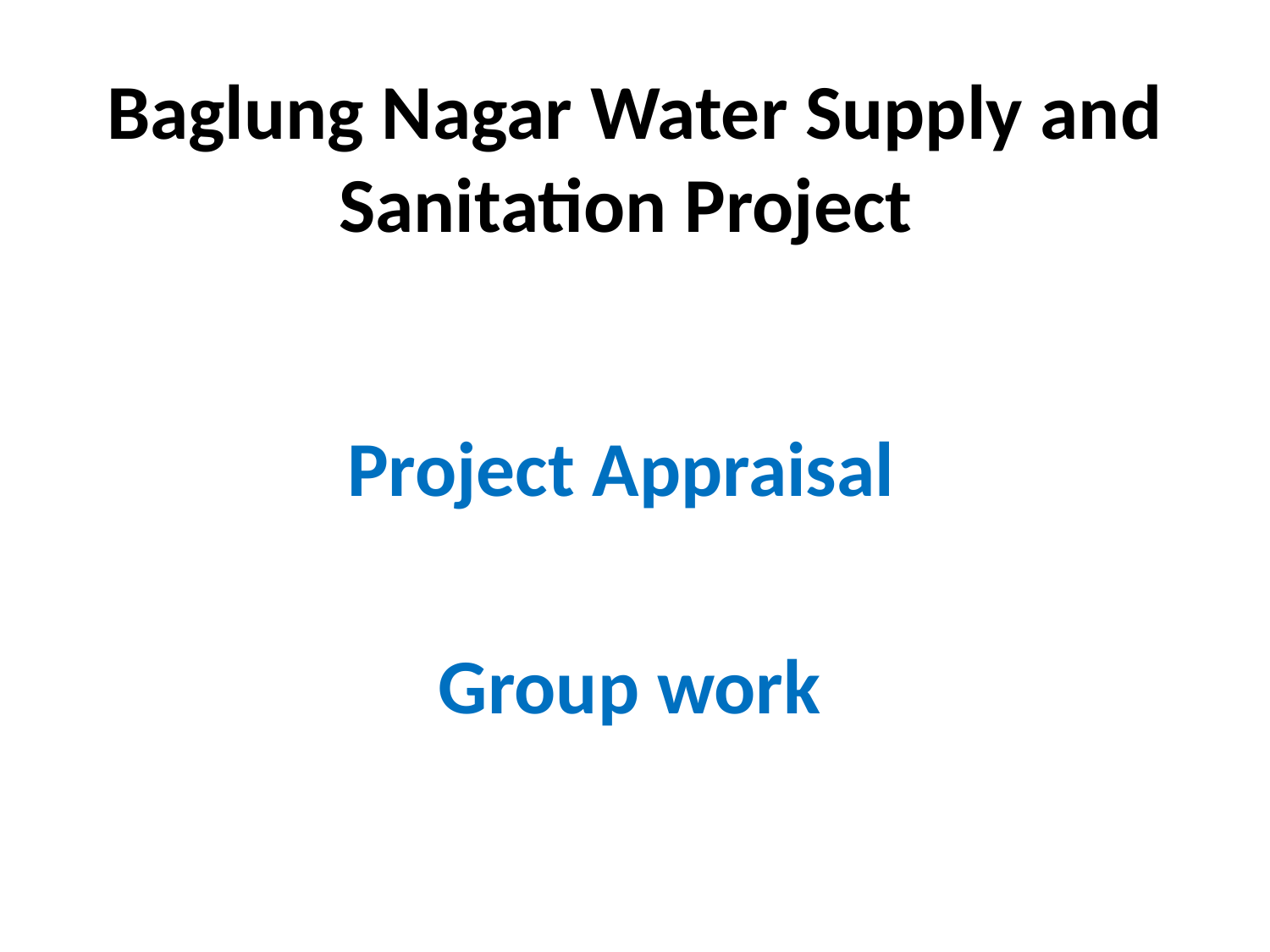

# Baglung Nagar Water Supply and Sanitation Project
Project Appraisal

Group work